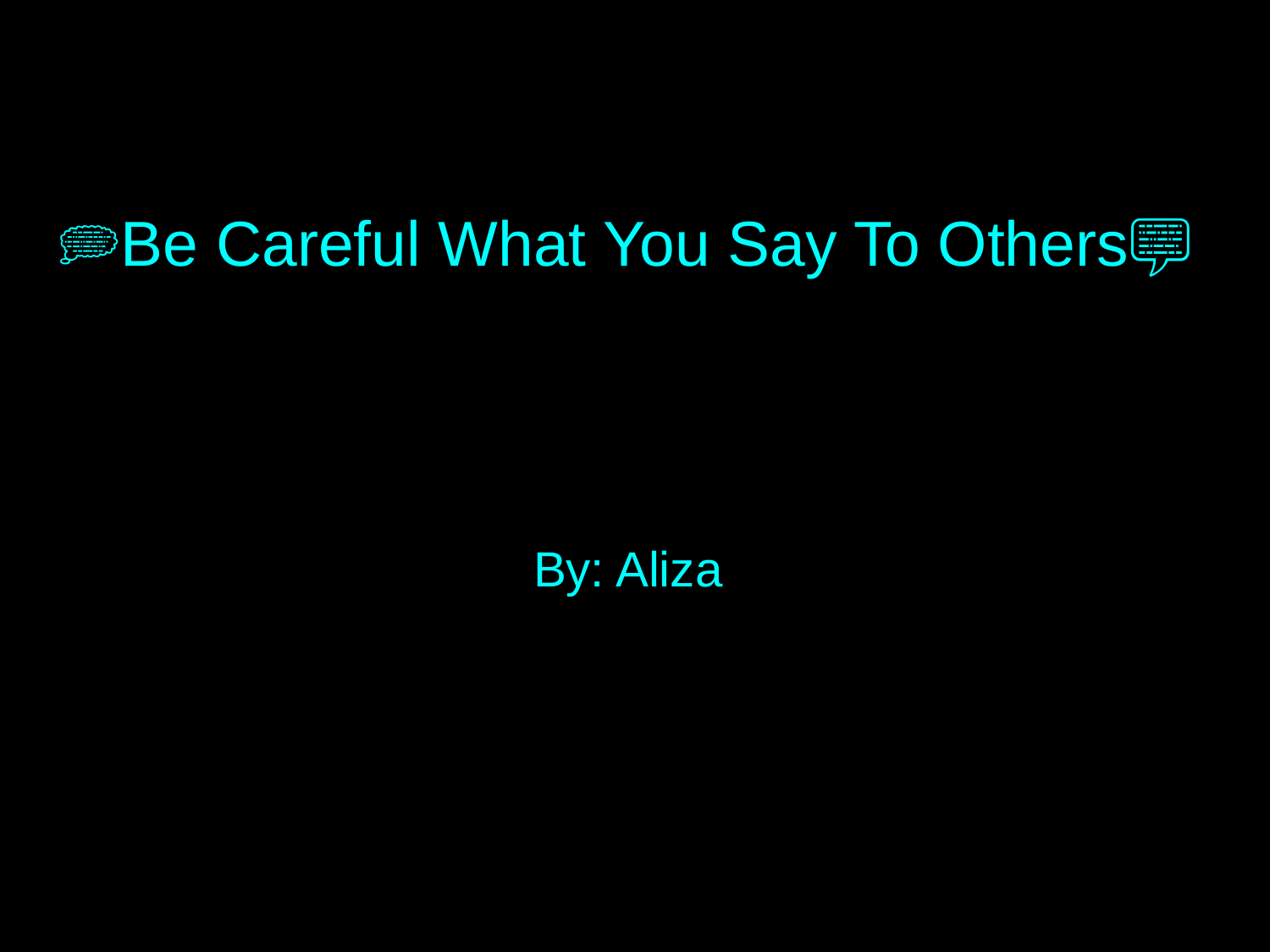

# 💭Be Careful What You Say To Others💬
By: Aliza